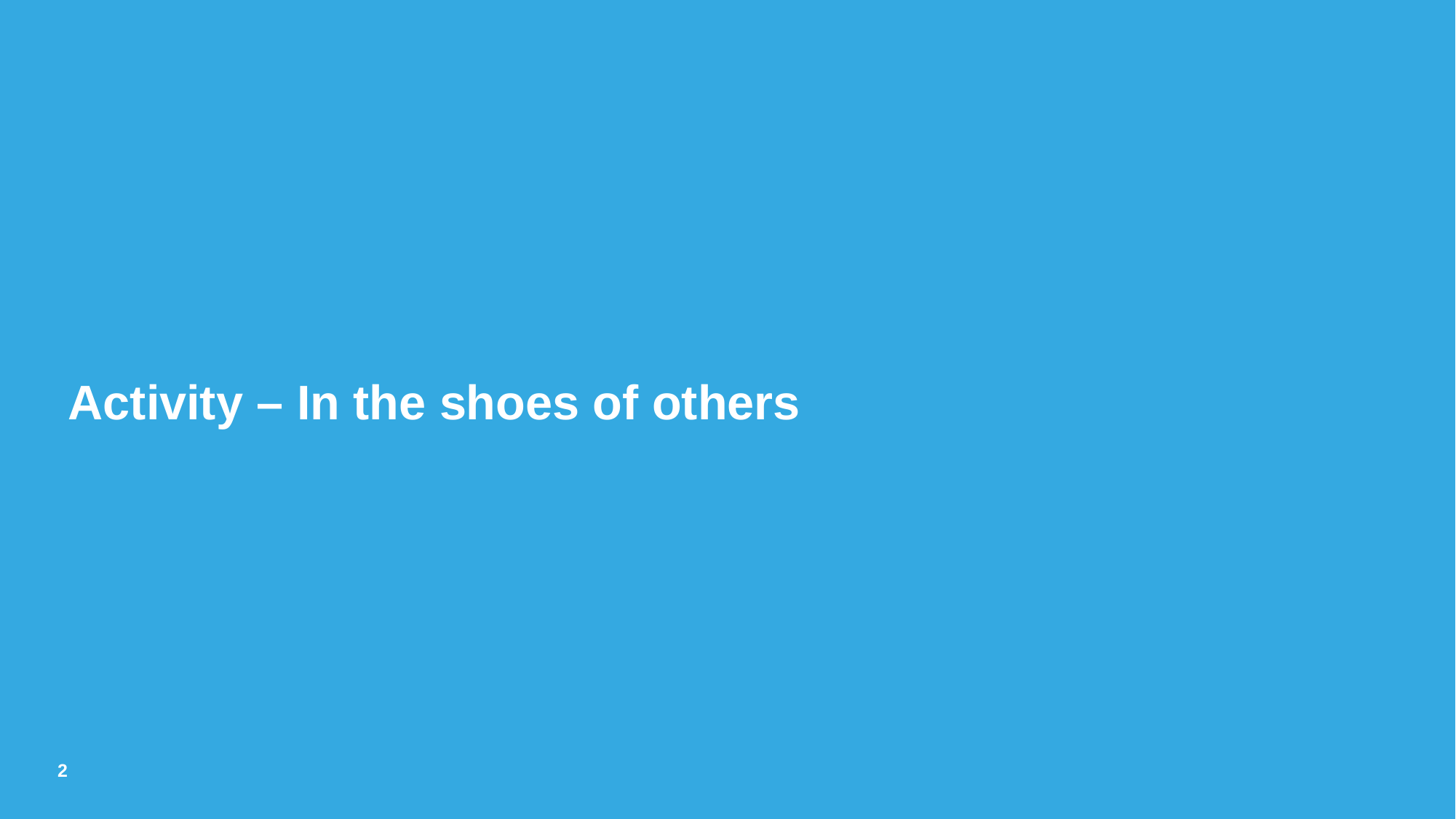

# Activity – In the shoes of others
2